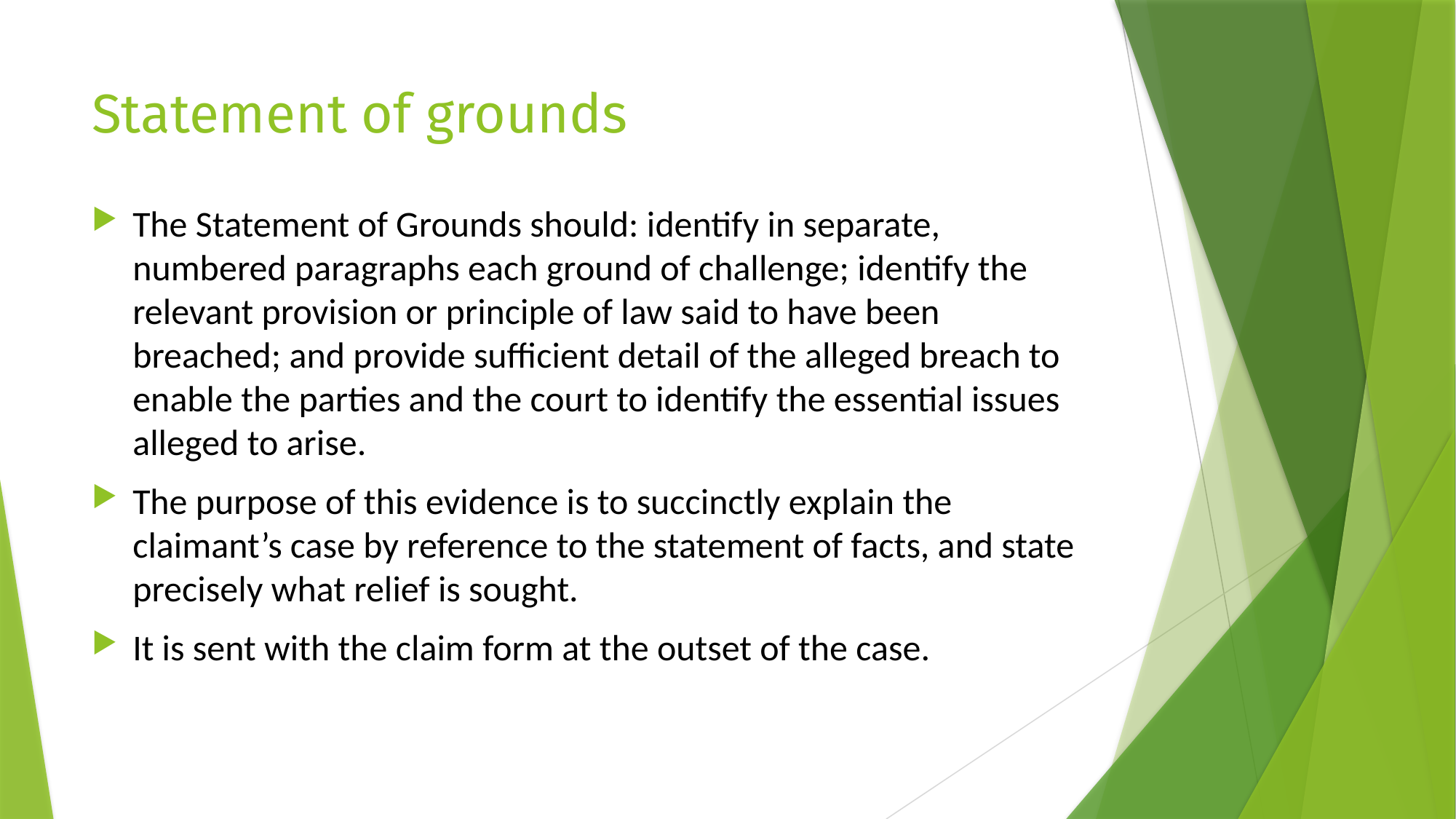

# Statement of grounds
The Statement of Grounds should: identify in separate, numbered paragraphs each ground of challenge; identify the relevant provision or principle of law said to have been breached; and provide sufficient detail of the alleged breach to enable the parties and the court to identify the essential issues alleged to arise.
The purpose of this evidence is to succinctly explain the claimant’s case by reference to the statement of facts, and state precisely what relief is sought.
It is sent with the claim form at the outset of the case.